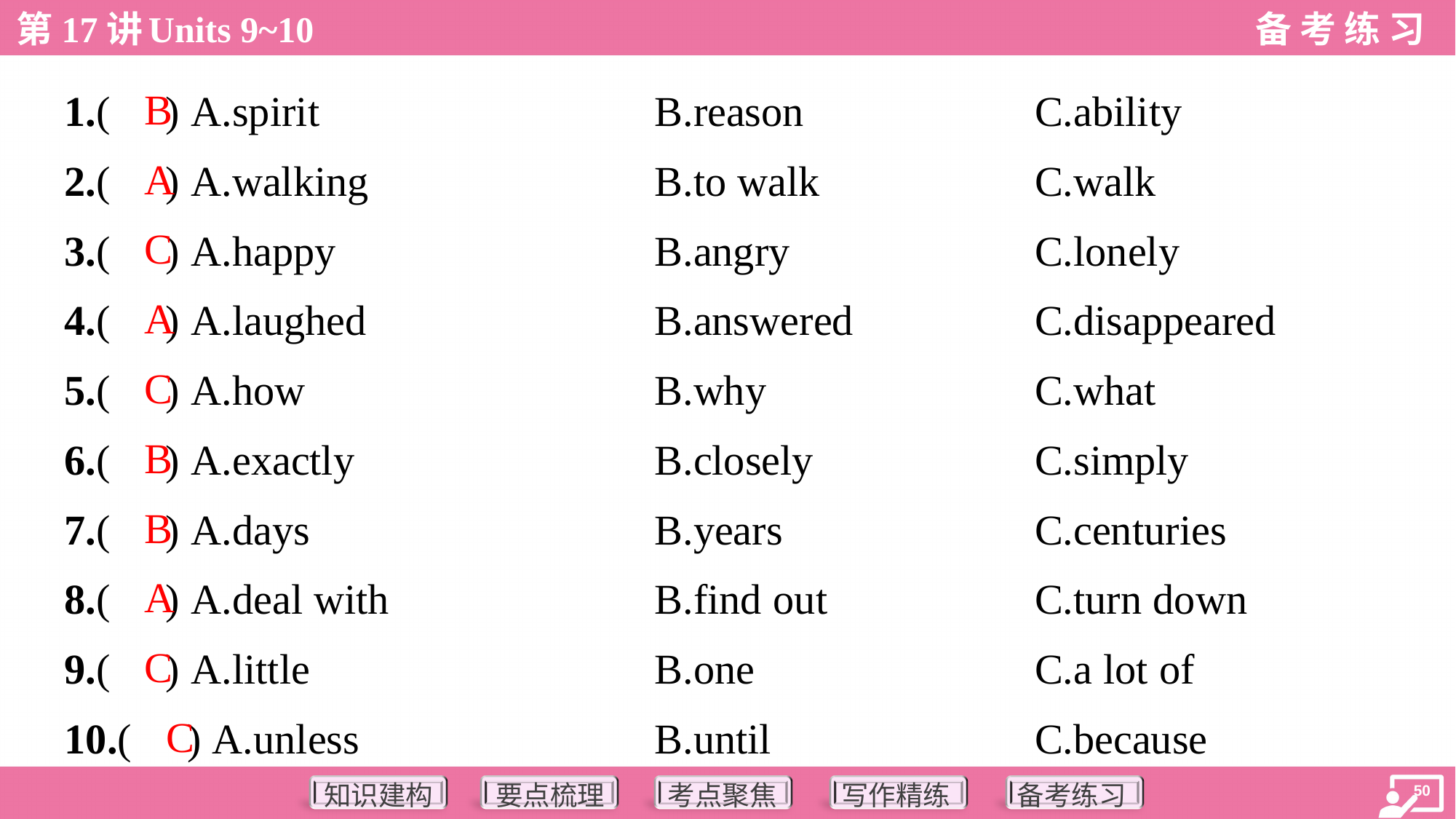

B
1.(     ) A.spirit	B.reason	C.ability
A
2.(     ) A.walking	B.to walk	C.walk
C
3.(     ) A.happy	B.angry	C.lonely
A
4.(     ) A.laughed	B.answered	C.disappeared
C
5.(     ) A.how	B.why	C.what
B
6.(     ) A.exactly	B.closely	C.simply
B
7.(     ) A.days	B.years	C.centuries
A
8.(     ) A.deal with	B.find out	C.turn down
C
9.(     ) A.little	B.one	C.a lot of
C
10.(     ) A.unless	B.until	C.because